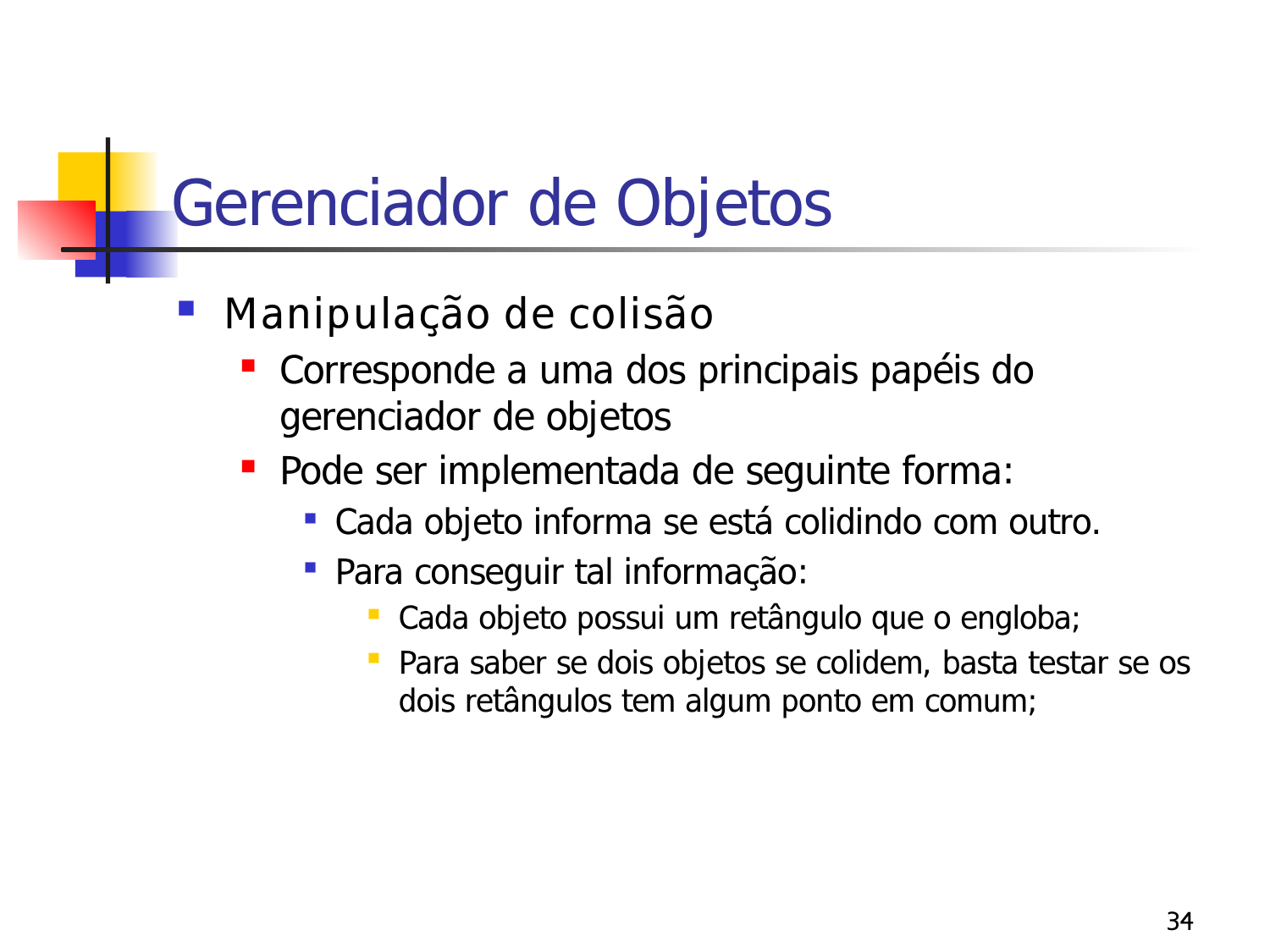

# Gerenciador de Objetos
Manipulação de colisão
Corresponde a uma dos principais papéis do gerenciador de objetos
Pode ser implementada de seguinte forma:
Cada objeto informa se está colidindo com outro.
Para conseguir tal informação:
Cada objeto possui um retângulo que o engloba;
Para saber se dois objetos se colidem, basta testar se os dois retângulos tem algum ponto em comum;
34